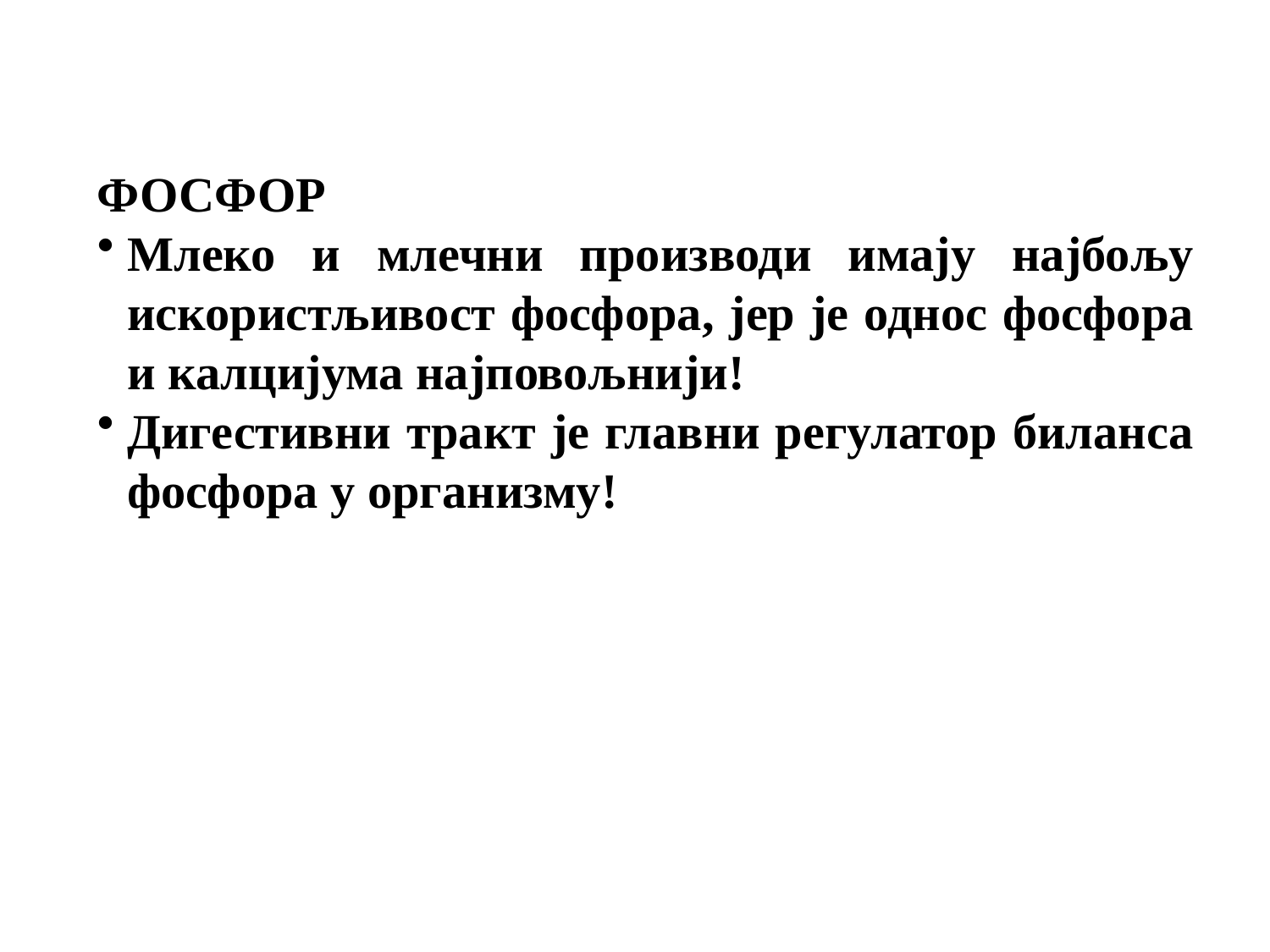

ФОСФОР
Млеко и млечни производи имају најбољу искористљивост фосфора, јер је однос фосфора и калцијума најповољнији!
Дигестивни тракт је главни регулатор биланса фосфора у организму!